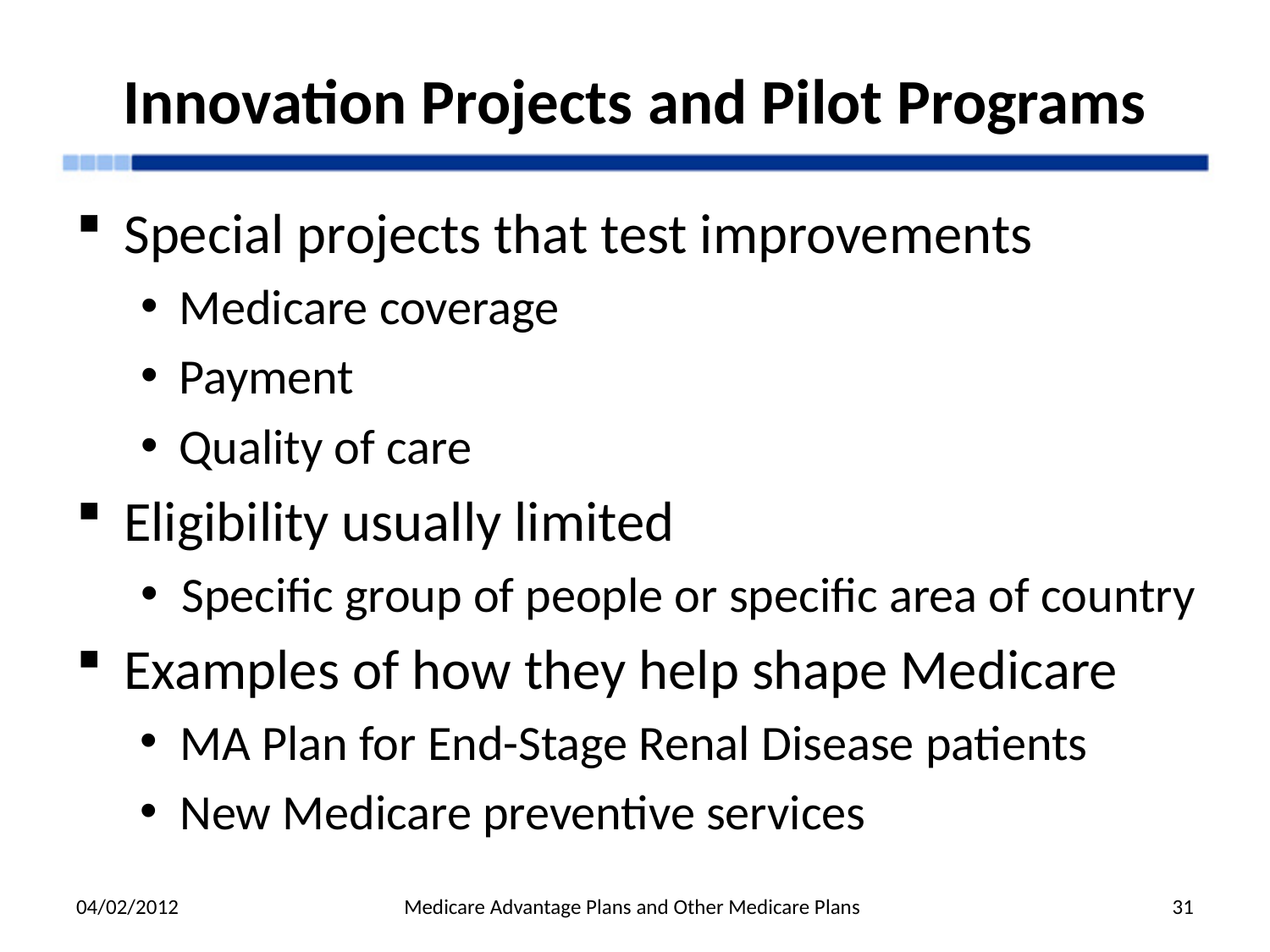

# Innovation Projects and Pilot Programs
Special projects that test improvements
Medicare coverage
Payment
Quality of care
Eligibility usually limited
Specific group of people or specific area of country
Examples of how they help shape Medicare
MA Plan for End-Stage Renal Disease patients
New Medicare preventive services
04/02/2012
Medicare Advantage Plans and Other Medicare Plans
31